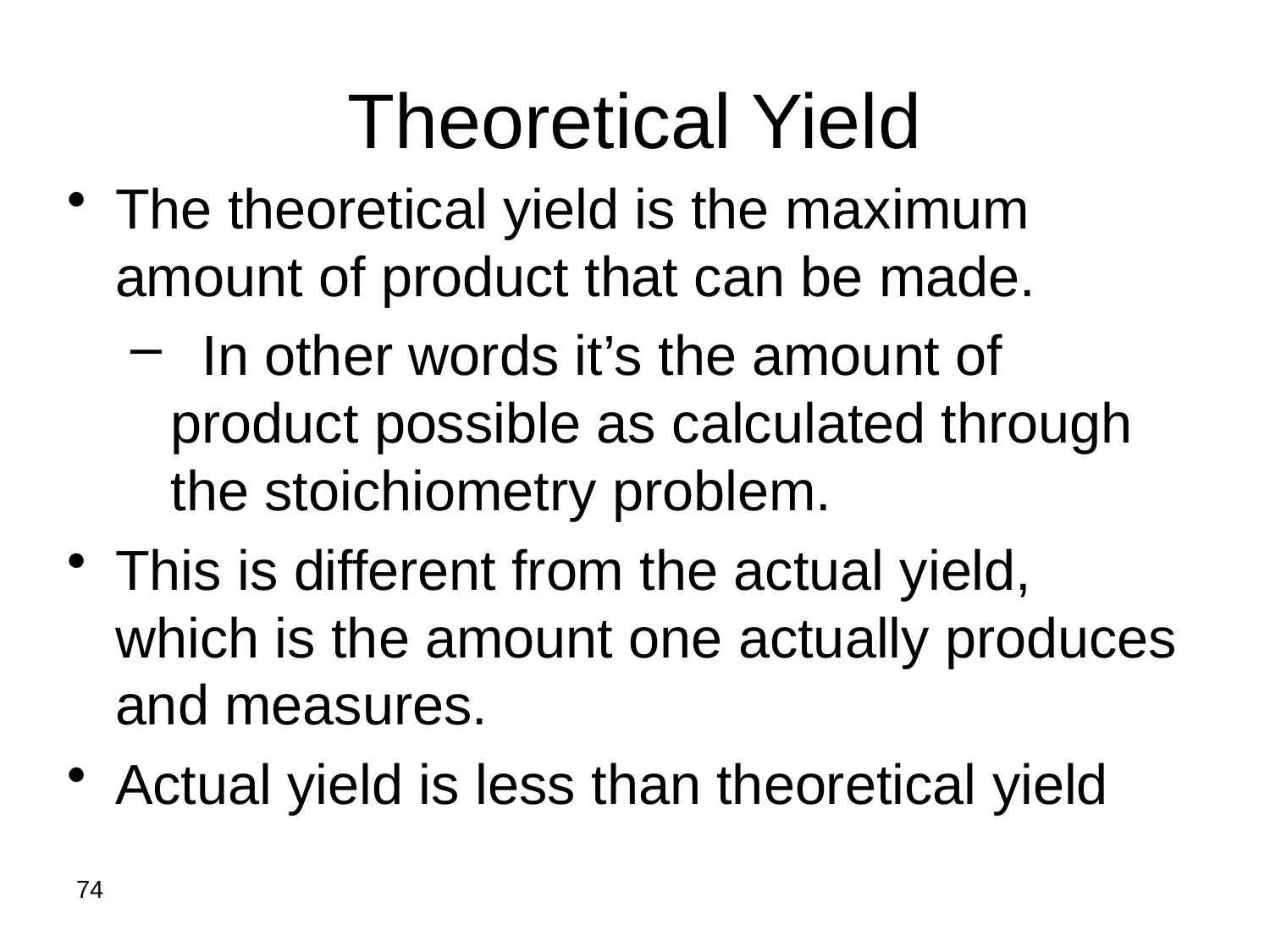

# Theoretical Yield
The theoretical yield is the maximum amount of product that can be made.
  In other words it’s the amount of product possible as calculated through the stoichiometry problem.
This is different from the actual yield, which is the amount one actually produces and measures.
Actual yield is less than theoretical yield

74